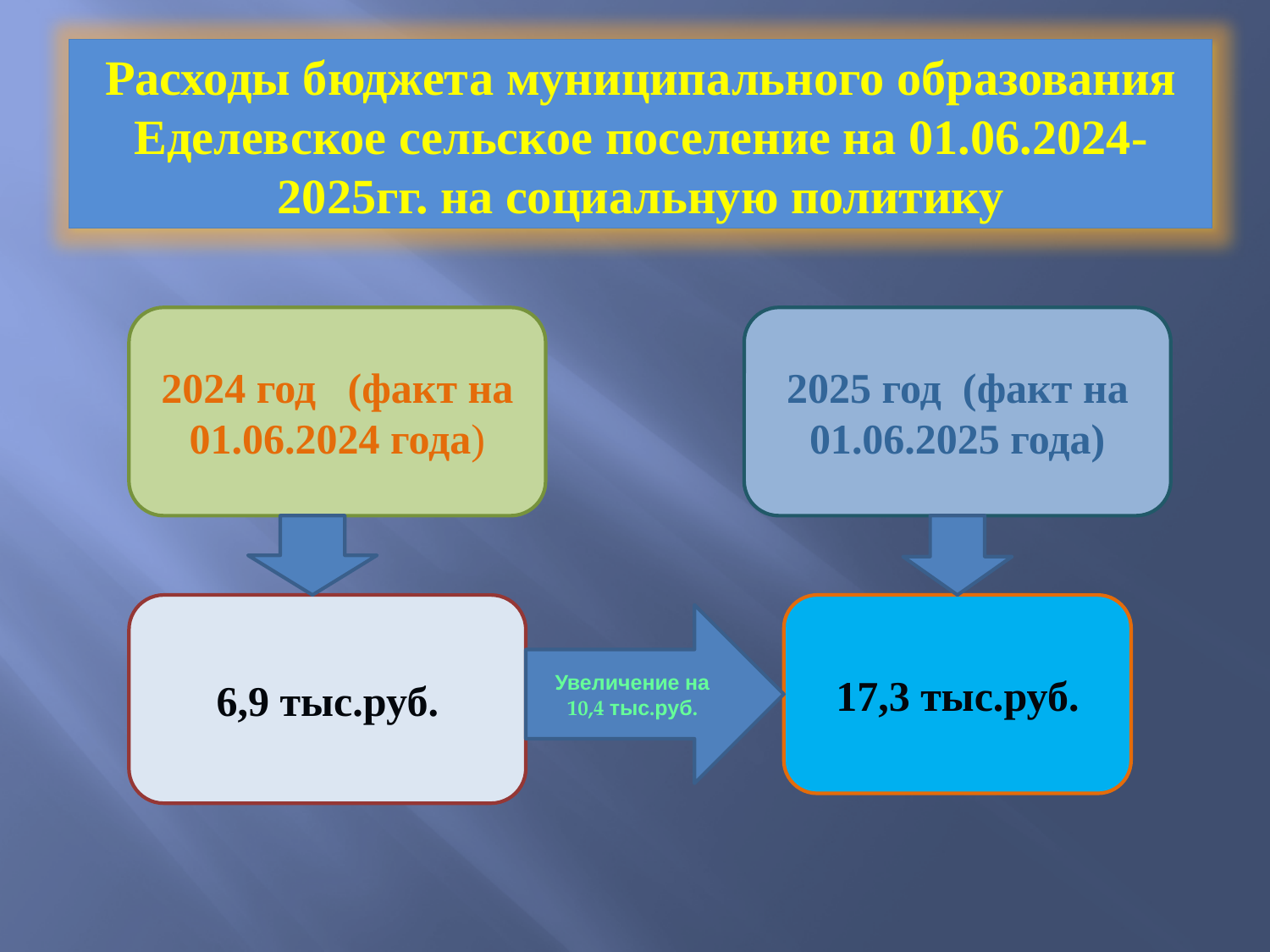

Расходы бюджета муниципального образования Еделевское сельское поселение на 01.06.2024-2025гг. на социальную политику
2024 год   (факт на 01.06.2024 года)
2025 год  (факт на 01.06.2025 года)

6,9 тыс.руб.
17,3 тыс.руб.
Увеличение на 10,4 тыс.руб.